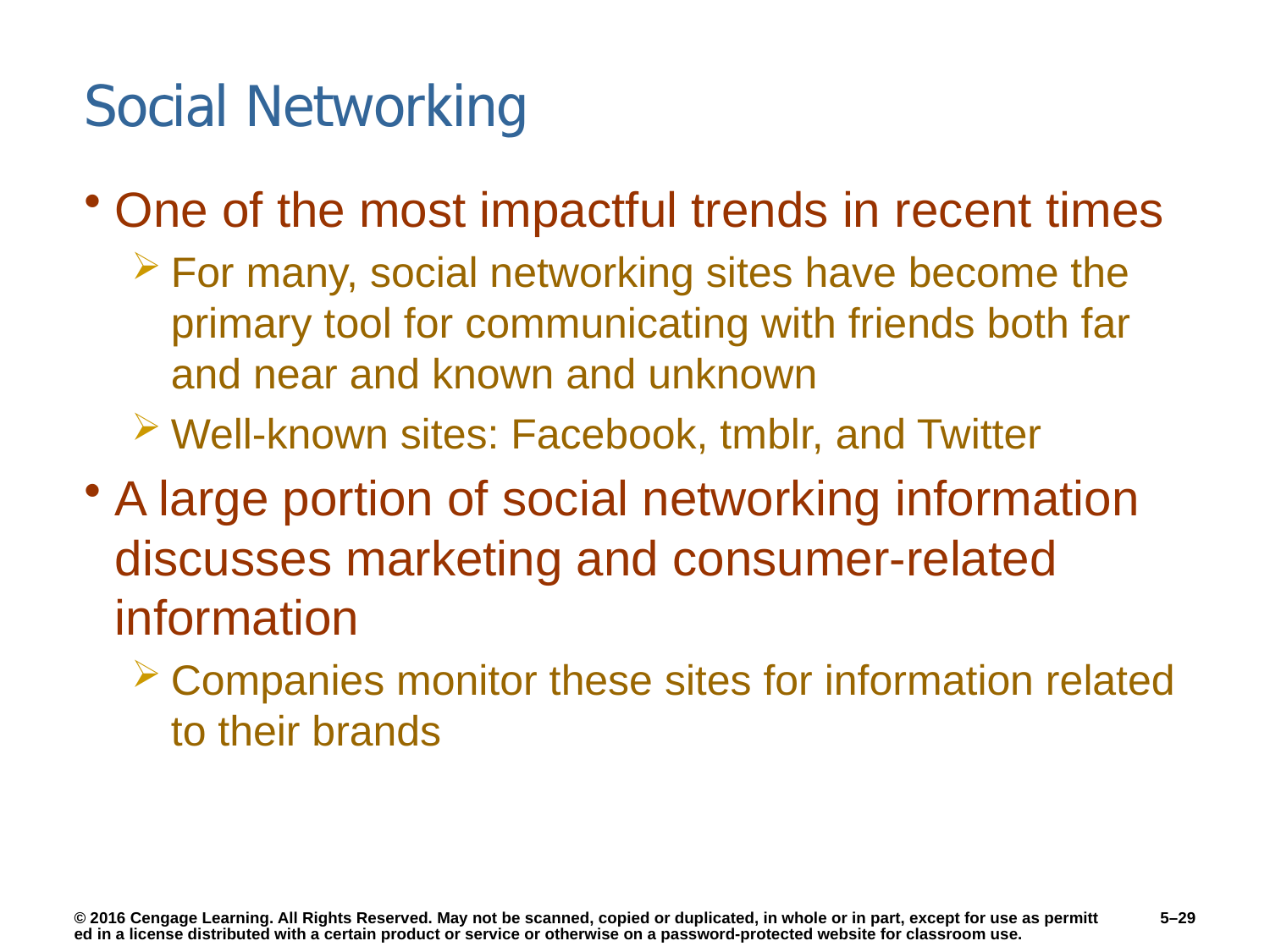

# Social Networking
One of the most impactful trends in recent times
For many, social networking sites have become the primary tool for communicating with friends both far and near and known and unknown
Well-known sites: Facebook, tmblr, and Twitter
A large portion of social networking information discusses marketing and consumer-related information
Companies monitor these sites for information related to their brands
5–29
© 2016 Cengage Learning. All Rights Reserved. May not be scanned, copied or duplicated, in whole or in part, except for use as permitted in a license distributed with a certain product or service or otherwise on a password-protected website for classroom use.